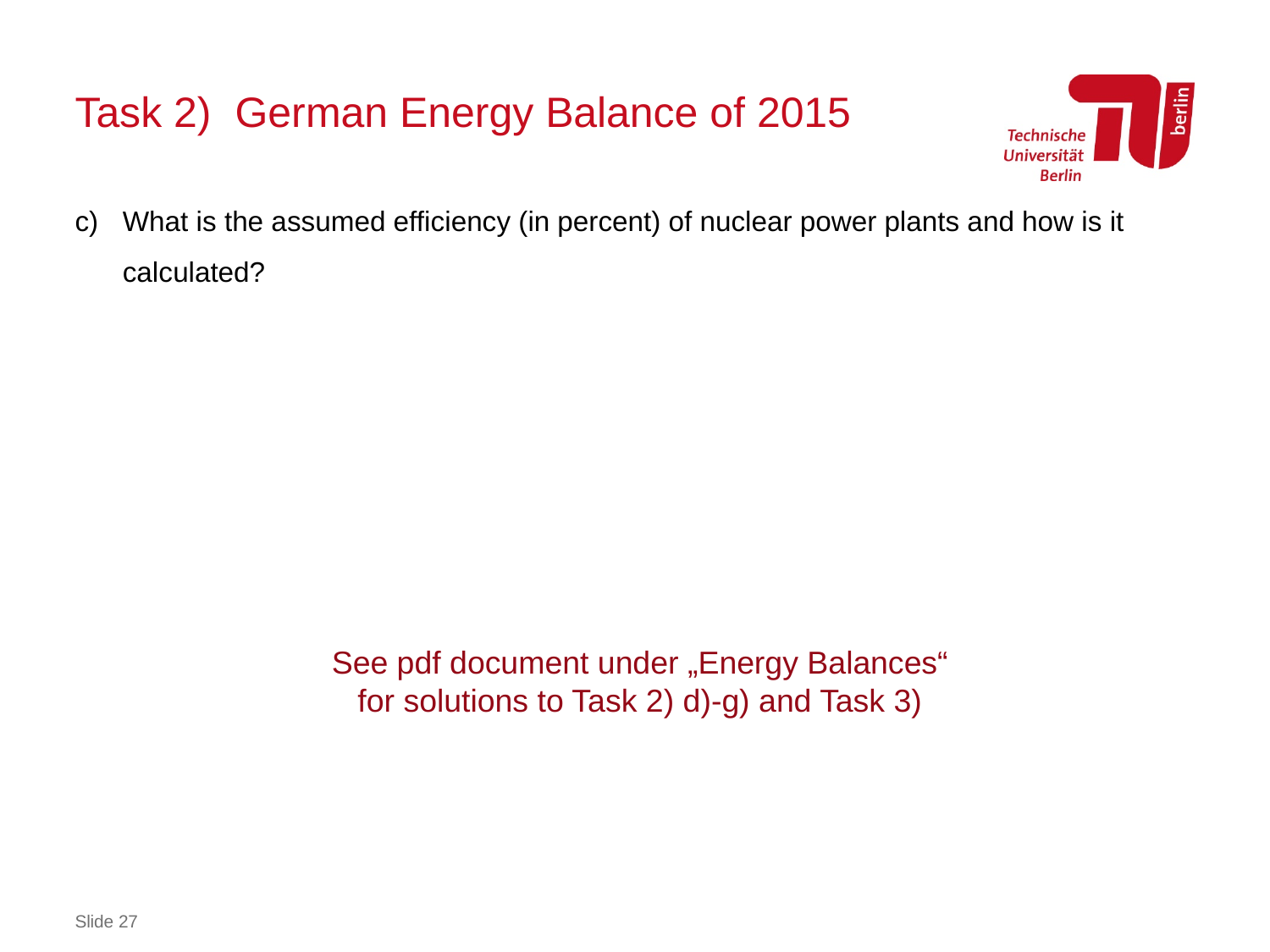

# Task 2)  German Energy Balance of 2015
What is the assumed efficiency (in percent) of nuclear power plants and how is it calculated?
See pdf document under „Energy Balances“
for solutions to Task 2) d)-g) and Task 3)
Slide 27